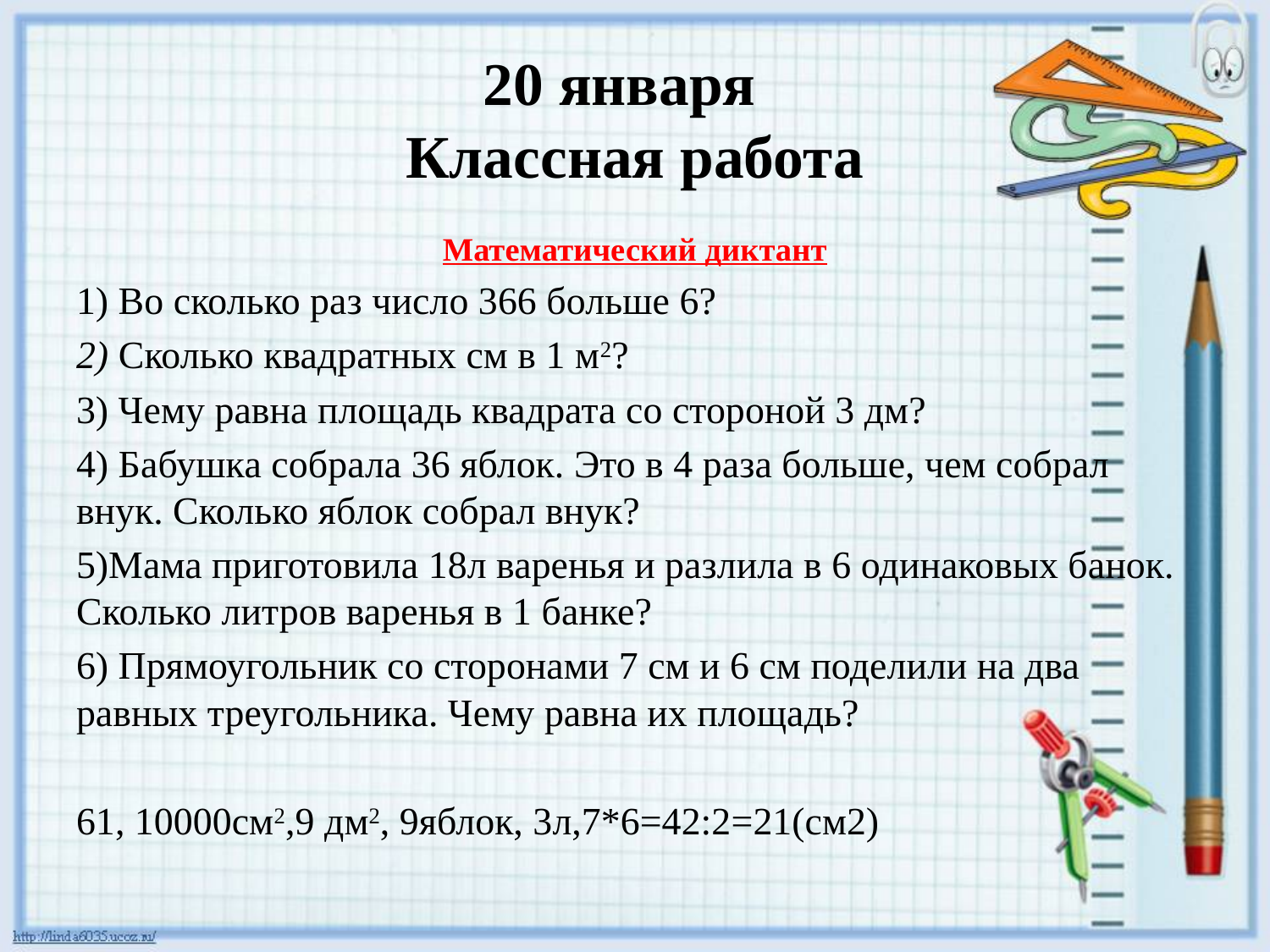

# 20 января Классная работа
Математический диктант
1) Во сколько раз число 366 больше 6?
2) Сколько квадратных см в 1 м2?
3) Чему равна площадь квадрата со стороной 3 дм?
4) Бабушка собрала 36 яблок. Это в 4 раза больше, чем собрал внук. Сколько яблок собрал внук?
5)Мама приготовила 18л варенья и разлила в 6 одинаковых банок. Сколько литров варенья в 1 банке?
6) Прямоугольник со сторонами 7 см и 6 см поделили на два равных треугольника. Чему равна их площадь?

61, 10000см2,9 дм2, 9яблок, 3л,7*6=42:2=21(см2)